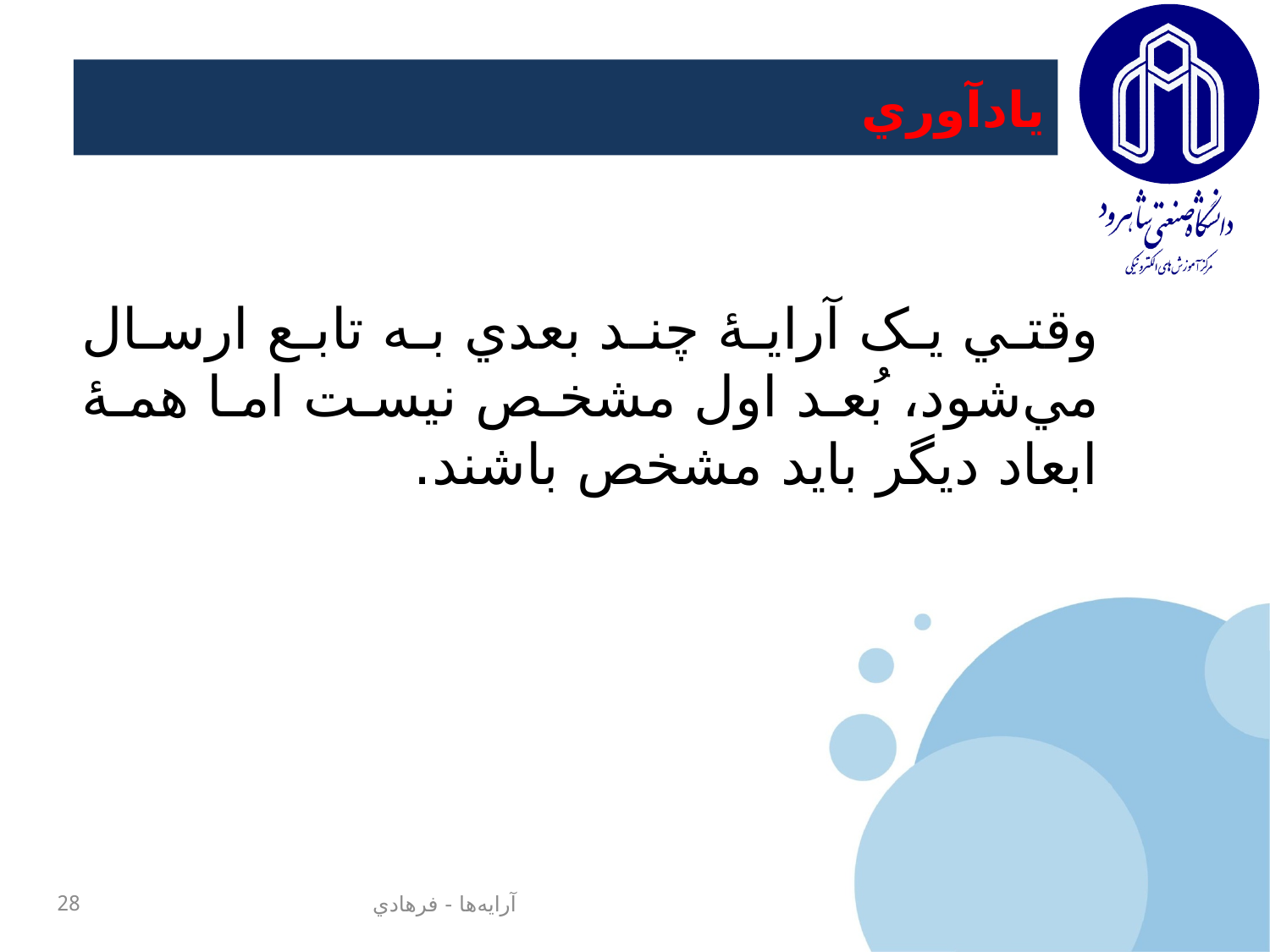

# يادآوري
وقتي يک آرايۀ چند بعدي به تابع ارسال مي‌شود، بُعد اول مشخص نيست اما همۀ ابعاد ديگر بايد مشخص باشند.
28
آرايه‌ها - فرهادي